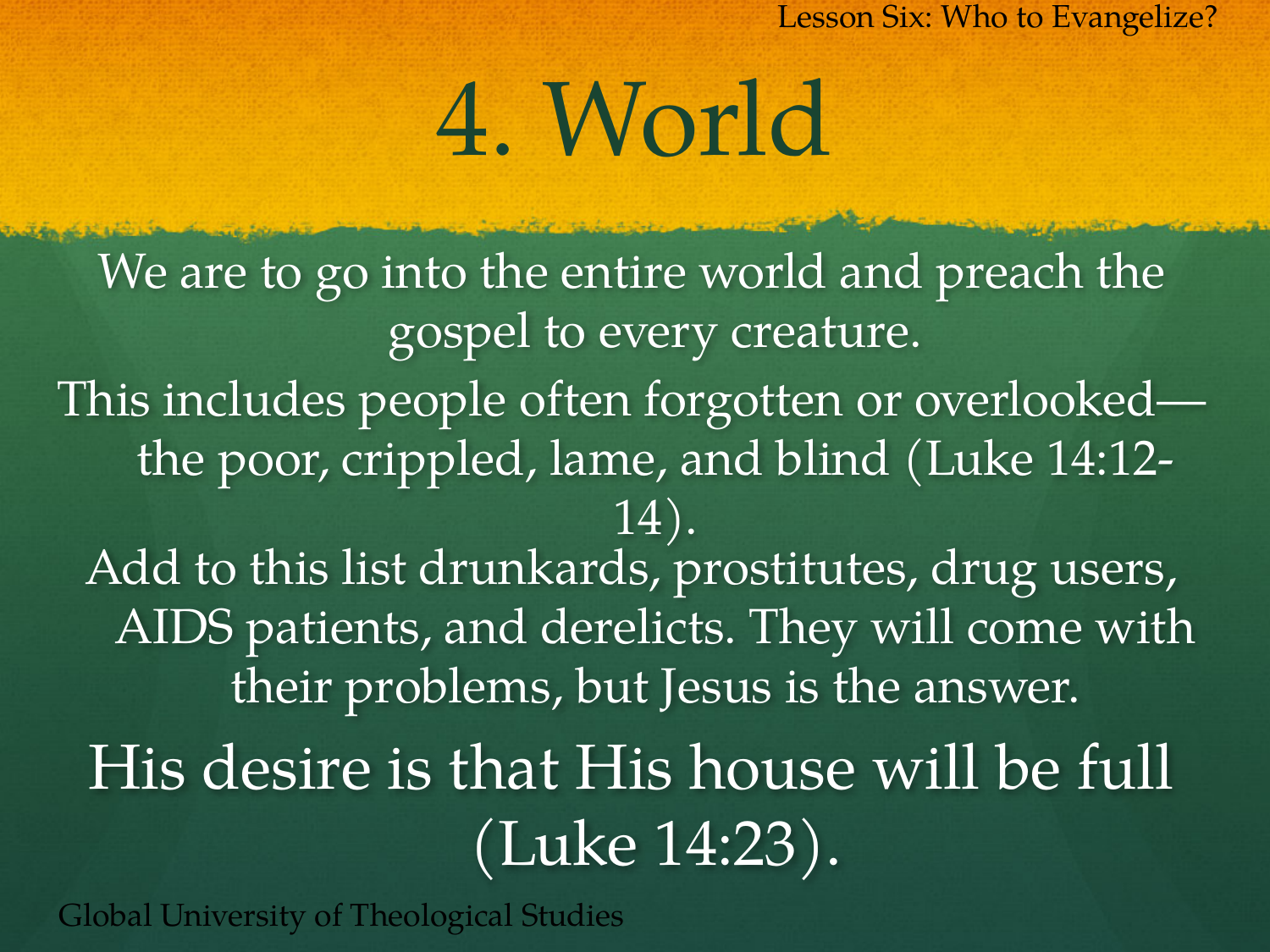

Lesson Six: Who to Evangelize?

# 4. World
We are to go into the entire world and preach the gospel to every creature.
This includes people often forgotten or overlooked—the poor, crippled, lame, and blind (Luke 14:12- 14).
Add to this list drunkards, prostitutes, drug users, AIDS patients, and derelicts. They will come with their problems, but Jesus is the answer.
His desire is that His house will be full (Luke 14:23).
Global University of Theological Studies